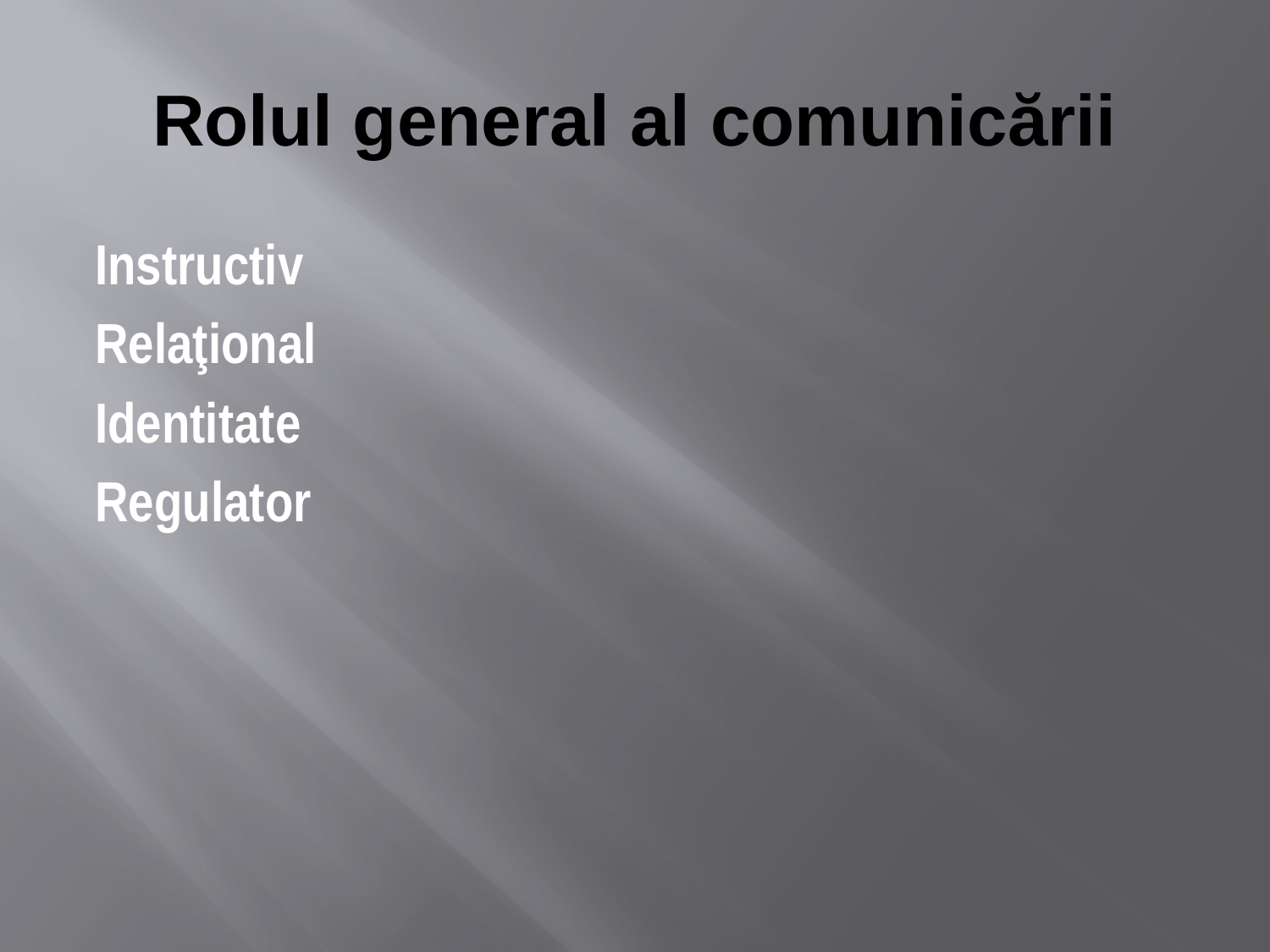

# Rolul general al comunicării
Instructiv
Relaţional
Identitate
Regulator